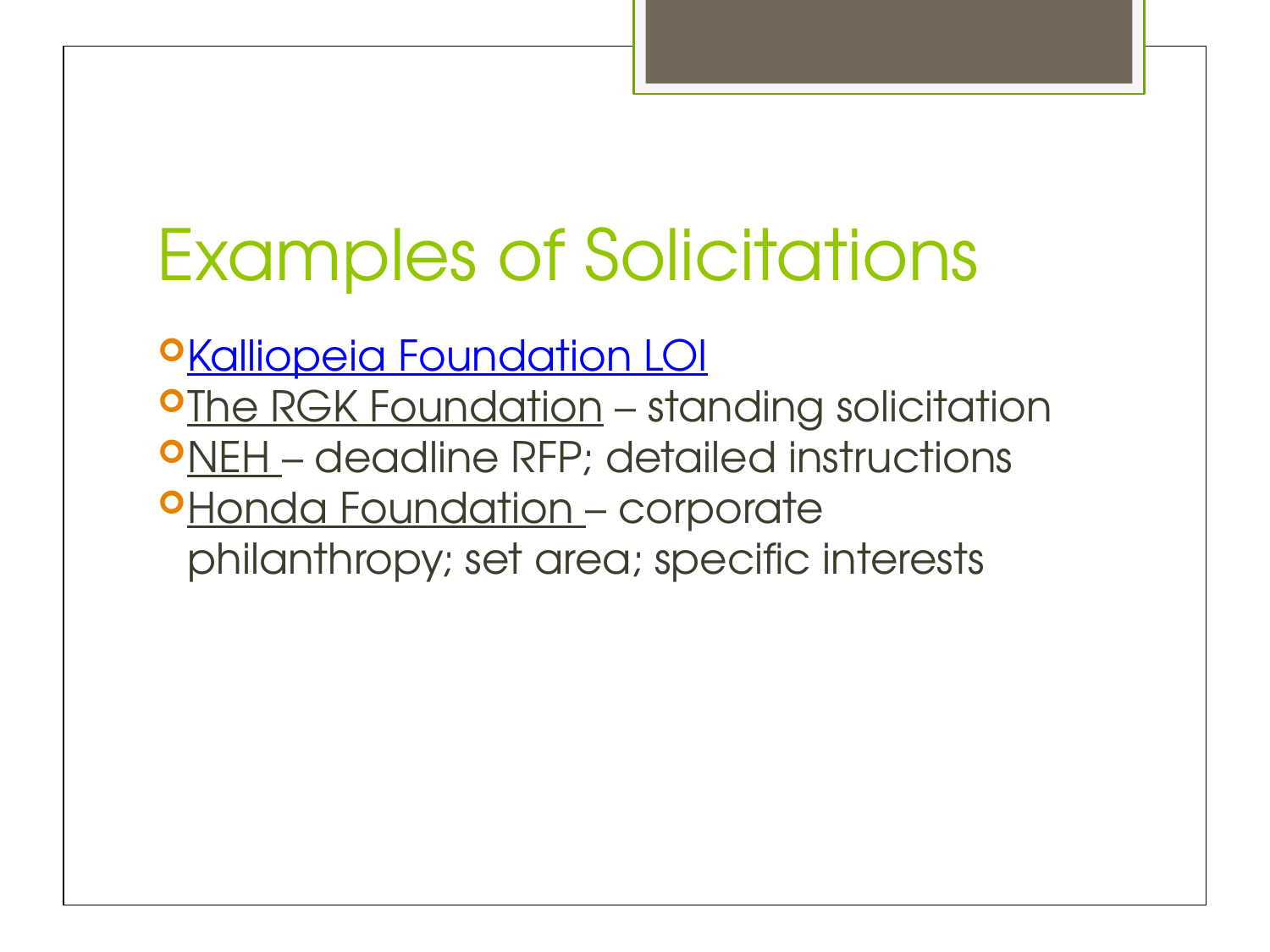

Examples of Solicitations
Kalliopeia Foundation LOI
The RGK Foundation – standing solicitation
NEH – deadline RFP; detailed instructions
Honda Foundation – corporate philanthropy; set area; specific interests